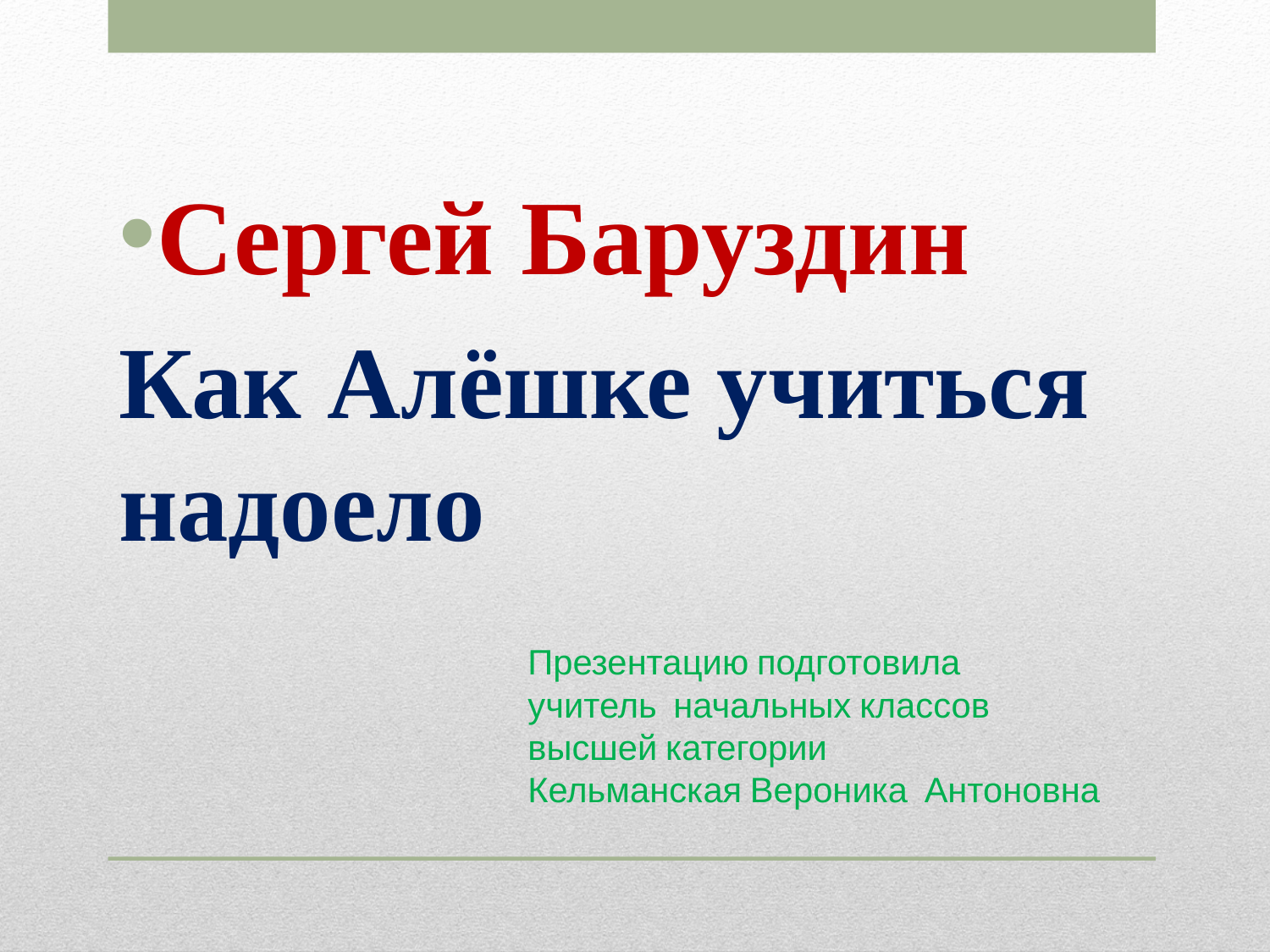

Сергей Баруздин
Как Алёшке учиться надоело
# Презентацию подготовила учитель  начальных классов высшей категории Кельманская Вероника  Антоновна